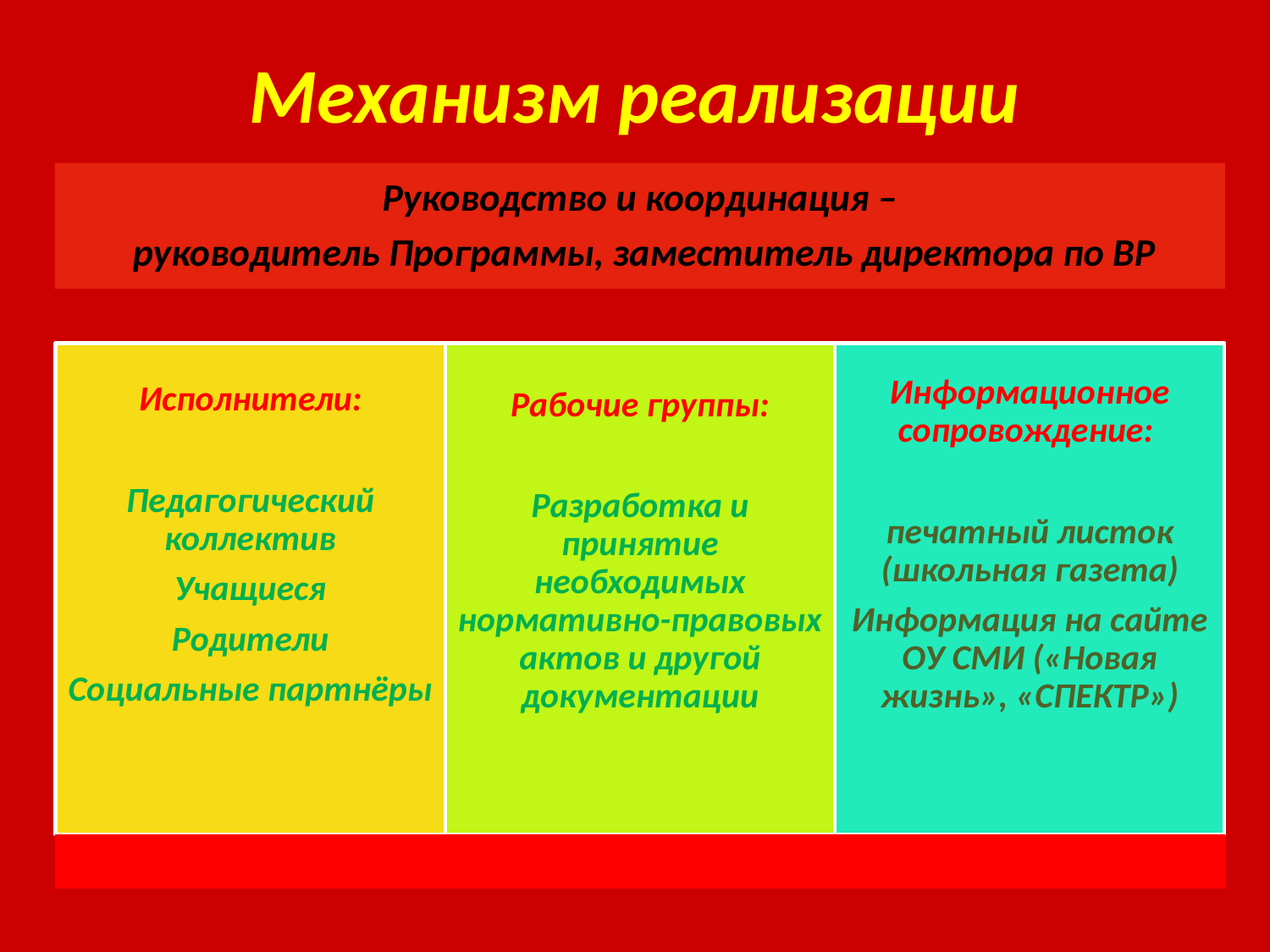

# Механизм реализации
Руководство и координация –
 руководитель Программы, заместитель директора по ВР
Исполнители:

Педагогический коллектив
Учащиеся
Родители
Социальные партнёры

Рабочие группы:

Разработка и принятие необходимых нормативно-правовых актов и другой документации

Информационное сопровождение:

печатный листок (школьная газета)
Информация на сайте ОУ СМИ («Новая жизнь», «СПЕКТР»)